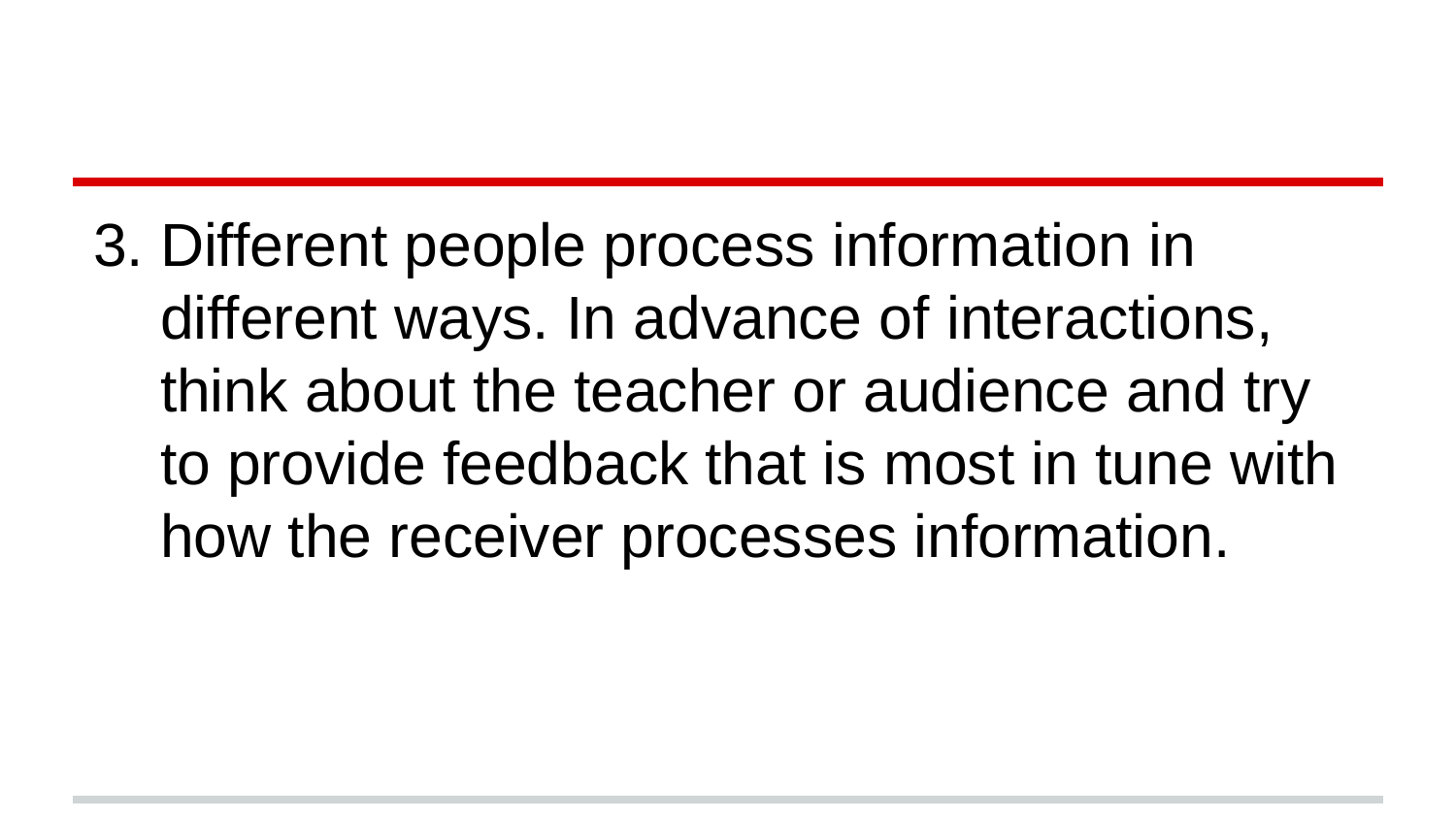

Different people process information in different ways. In advance of interactions, think about the teacher or audience and try to provide feedback that is most in tune with how the receiver processes information.